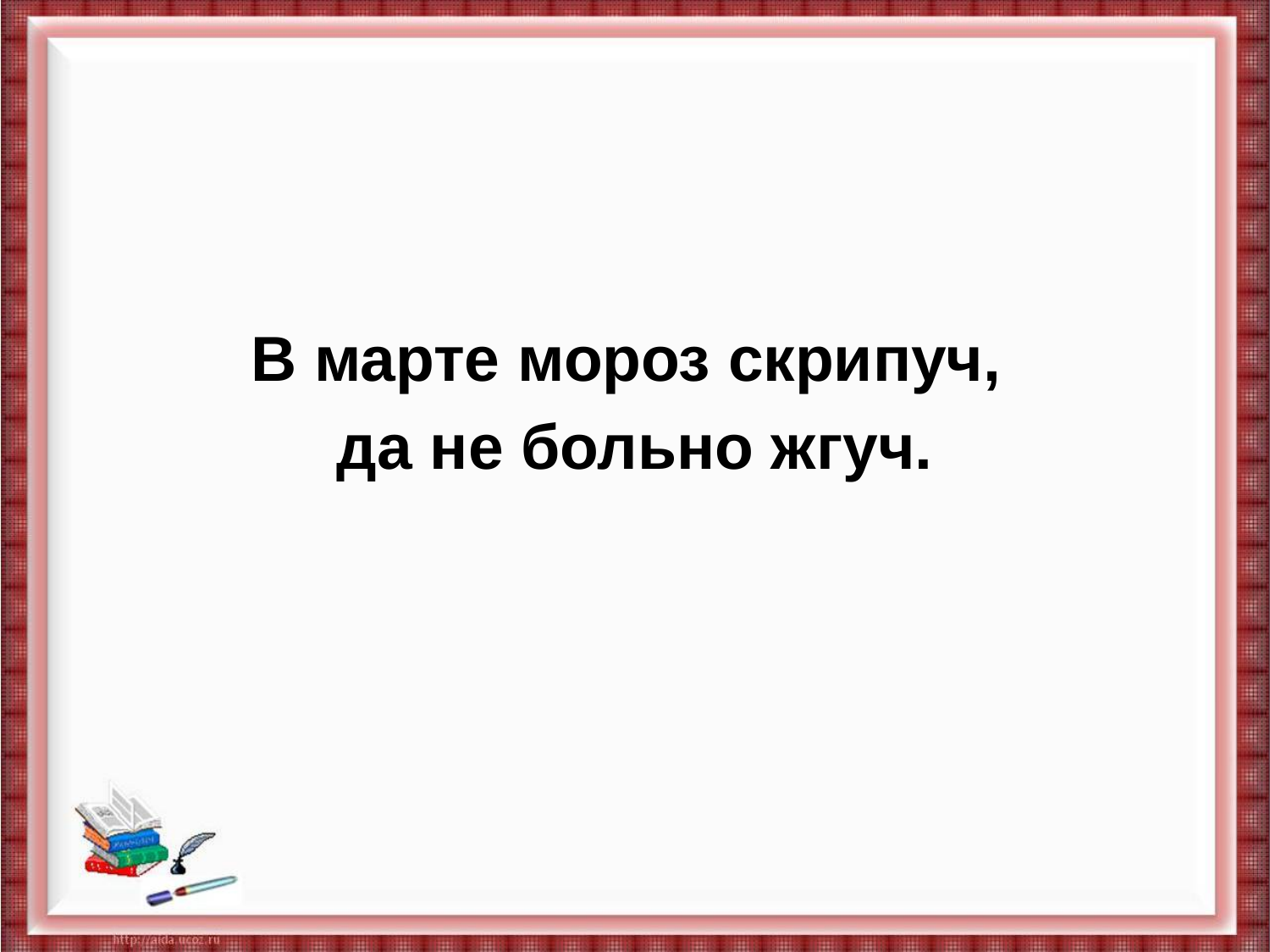

#

В марте мороз скрипуч,
да не больно жгуч.